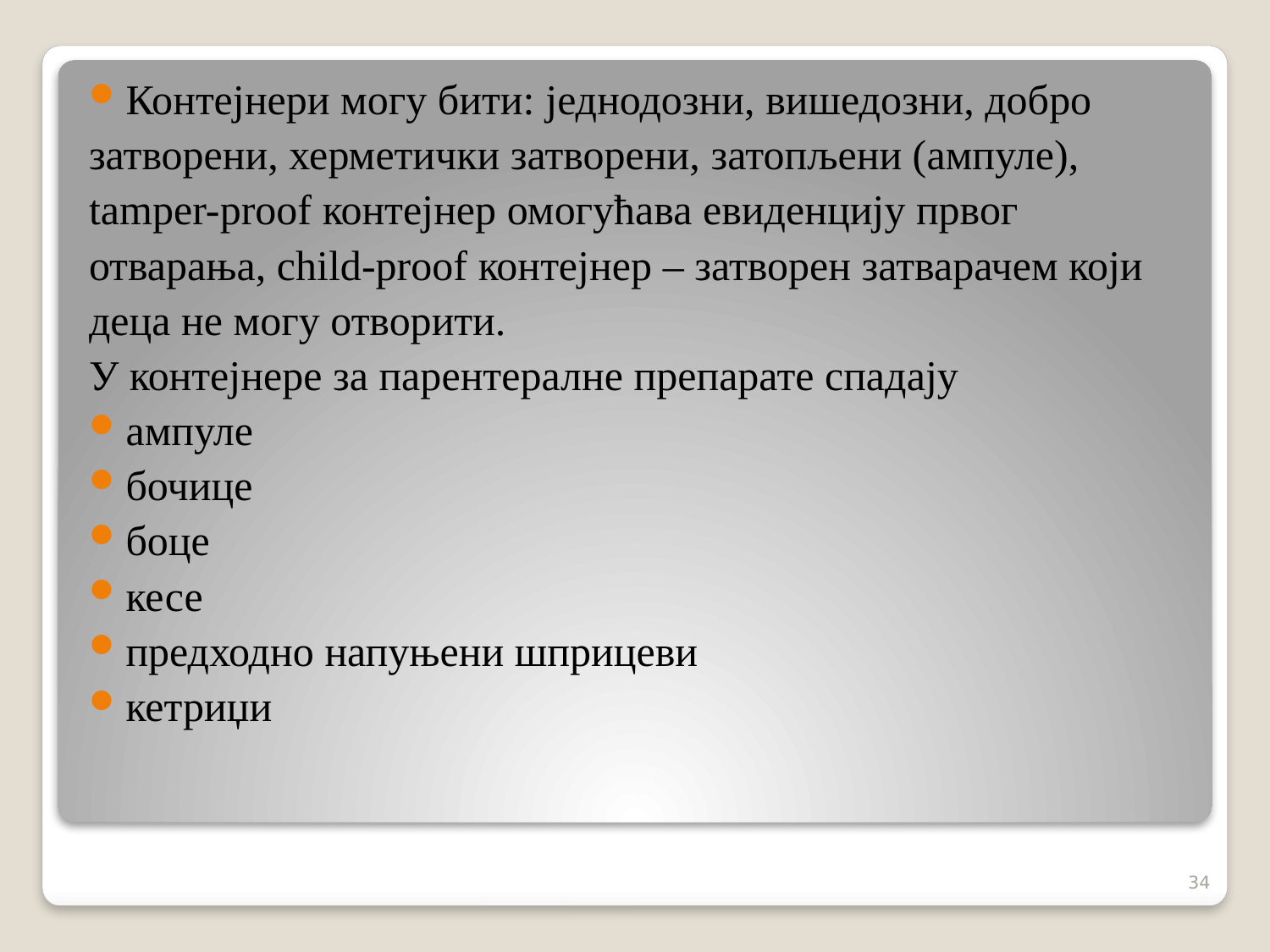

Контејнери могу бити: једнодозни, вишедозни, добро
затворени, херметички затворени, затопљени (ампуле),
tamper-proof контејнер омогућава евиденцију првог
отварања, child-proof контејнер – затворен затварачем који
деца не могу отворити.
У контејнере за парентералне препарате спадају
ампуле
бочице
боце
кесе
предходно напуњени шприцеви
кетриџи
34